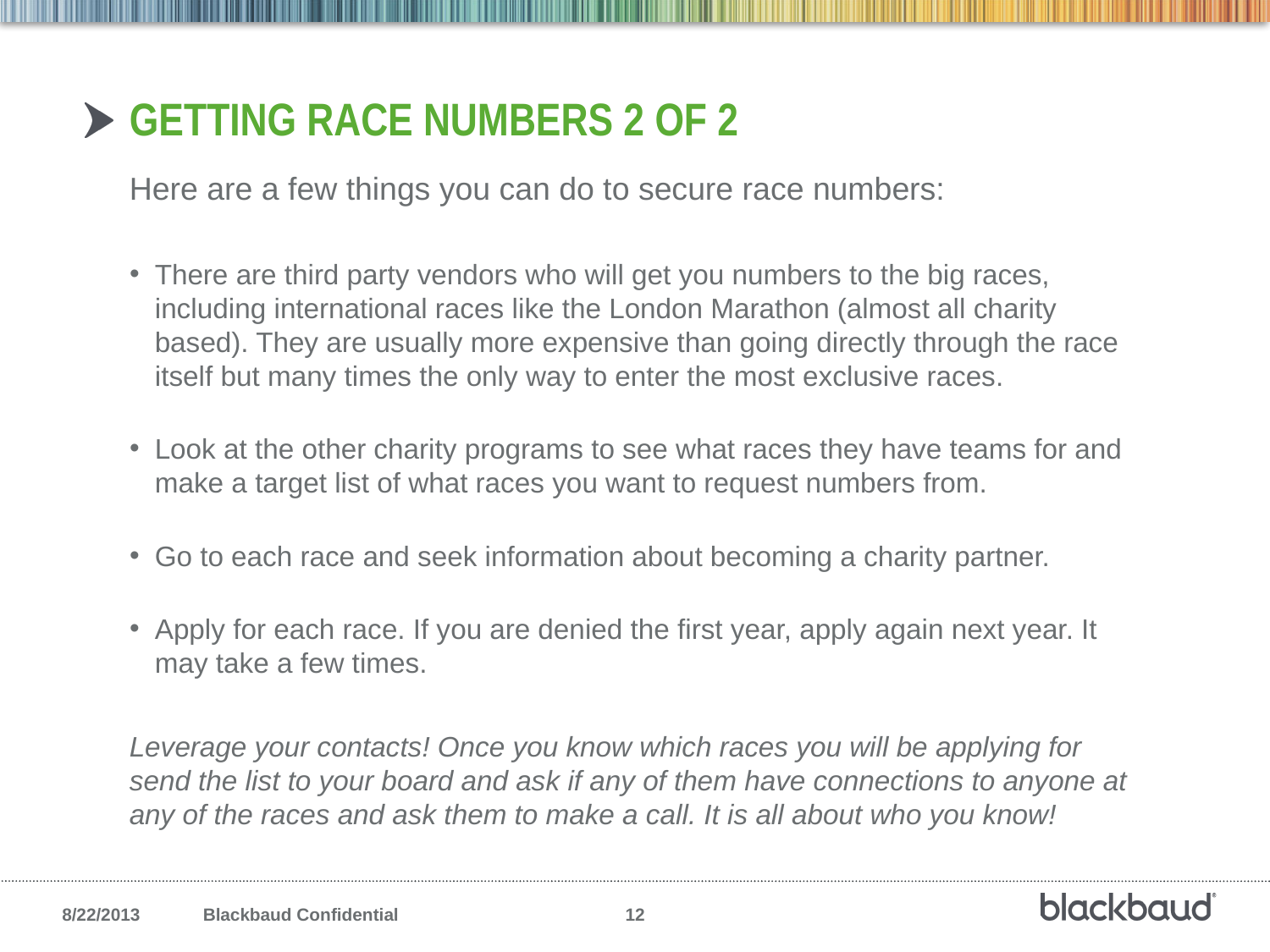

# Getting race numbers 2 of 2
Here are a few things you can do to secure race numbers:

There are third party vendors who will get you numbers to the big races, including international races like the London Marathon (almost all charity based). They are usually more expensive than going directly through the race itself but many times the only way to enter the most exclusive races.
Look at the other charity programs to see what races they have teams for and make a target list of what races you want to request numbers from.
Go to each race and seek information about becoming a charity partner.
Apply for each race. If you are denied the first year, apply again next year. It may take a few times.

Leverage your contacts! Once you know which races you will be applying for send the list to your board and ask if any of them have connections to anyone at any of the races and ask them to make a call. It is all about who you know!